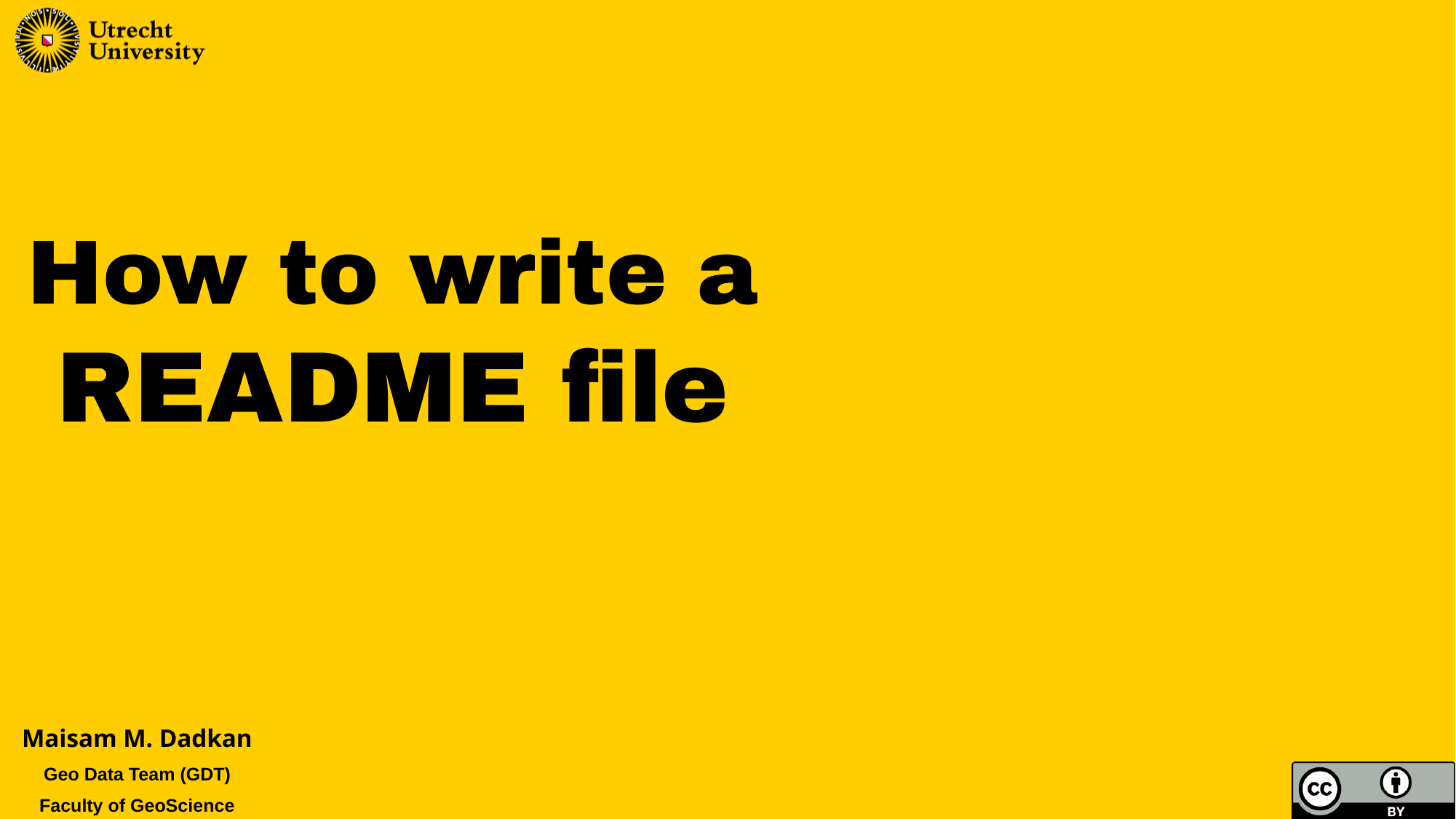

# How to write a README file
Maisam M. Dadkan

Geo Data Team (GDT)
Faculty of GeoScience